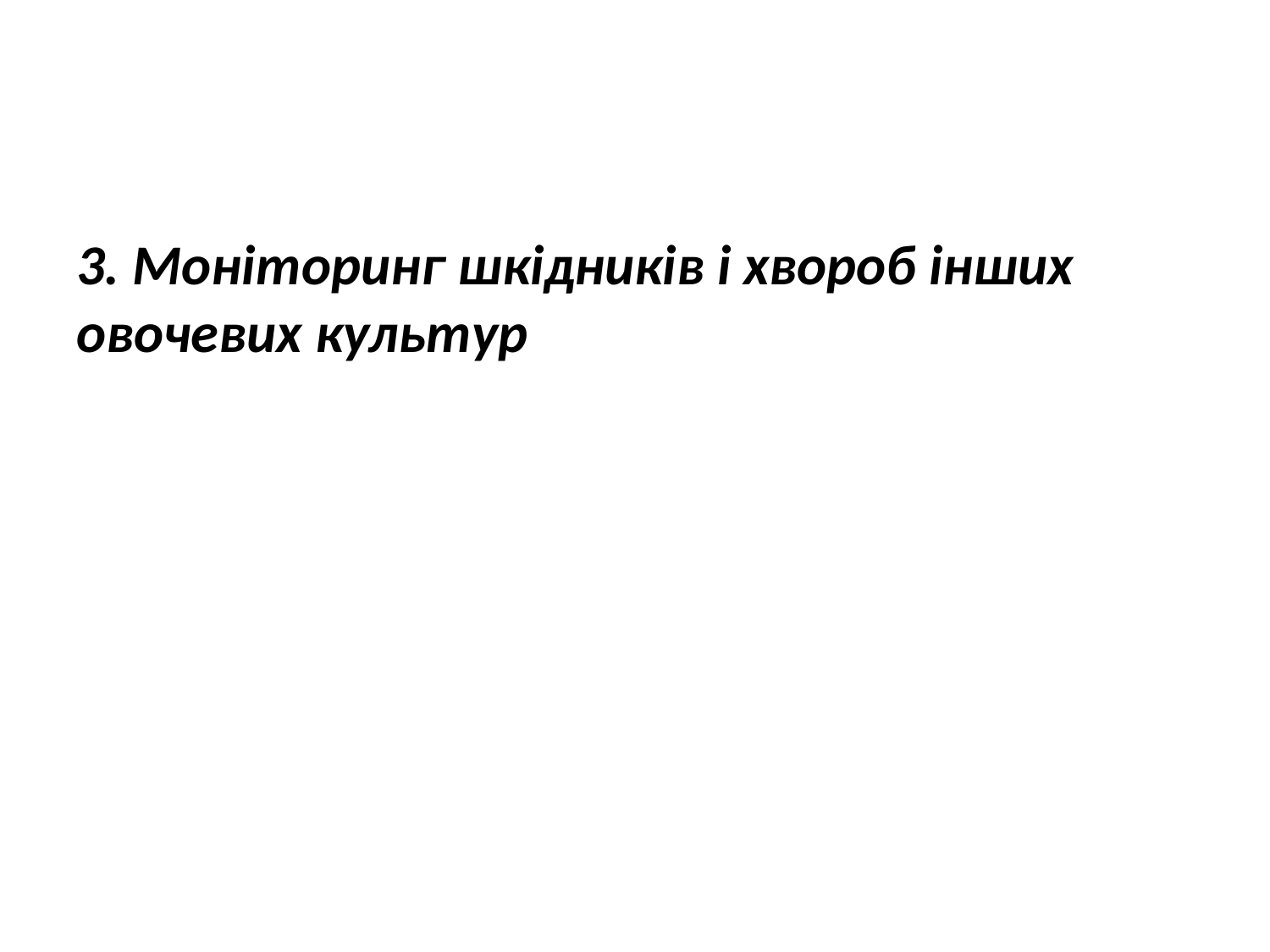

3. Моніторинг шкідників і хвороб інших овочевих культур